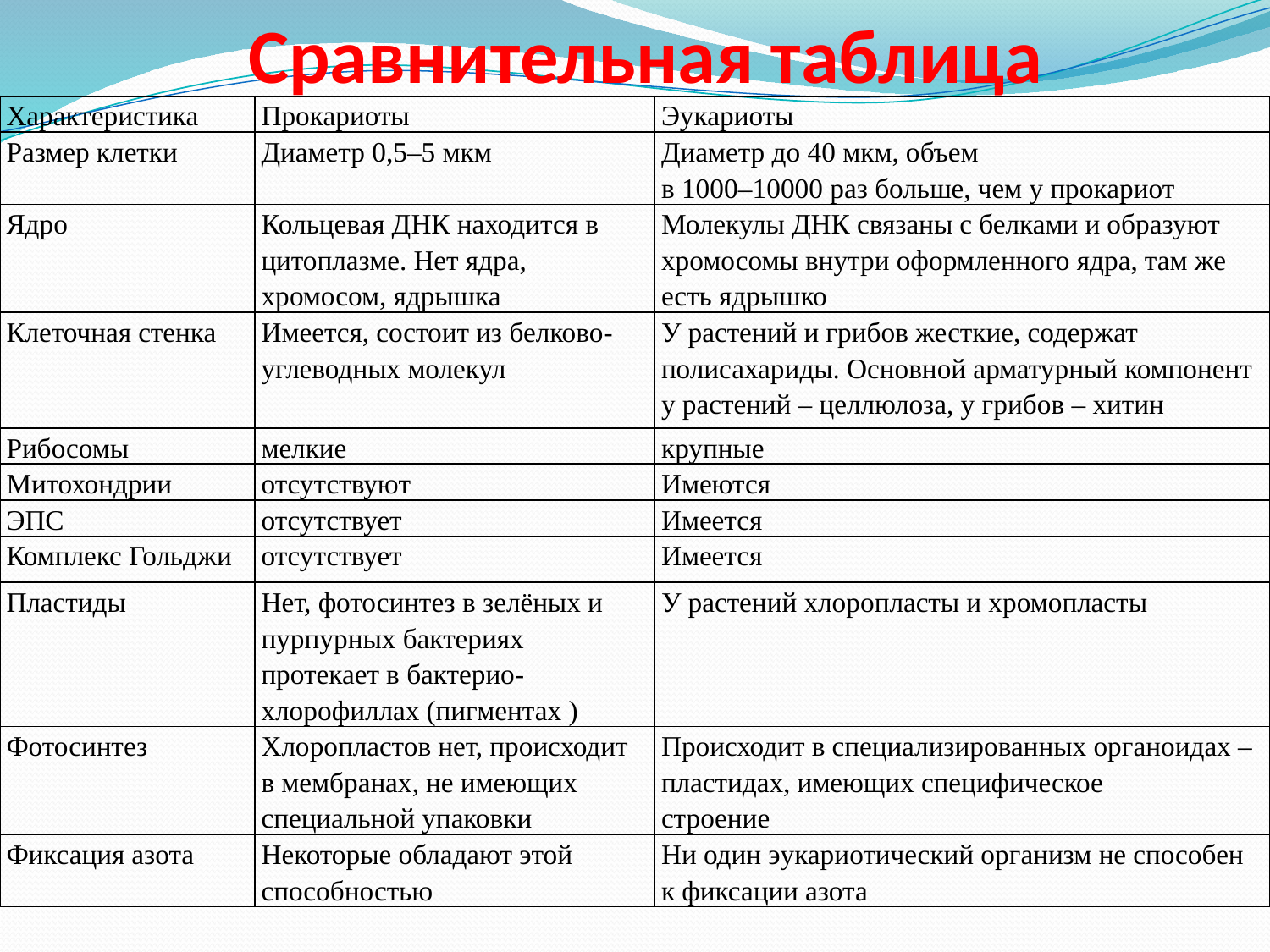

# Сравнительная таблица
| Характеристика | Прокариоты | Эукариоты |
| --- | --- | --- |
| Размер клетки | Диаметр 0,5–5 мкм | Диаметр до 40 мкм, объем в 1000–10000 раз больше, чем у прокариот |
| Ядро | Кольцевая ДНК находится в цитоплазме. Нет ядра, хромосом, ядрышка | Молекулы ДНК связаны с белками и образуют хромосомы внутри оформленного ядра, там же есть ядрышко |
| Клеточная стенка | Имеется, состоит из белково- углеводных молекул | У растений и грибов жесткие, содержат полисахариды. Основной арматурный компонент у растений – целлюлоза, у грибов – хитин |
| Рибосомы | мелкие | крупные |
| Митохондрии | отсутствуют | Имеются |
| ЭПС | отсутствует | Имеется |
| Комплекс Гольджи | отсутствует | Имеется |
| Пластиды | Нет, фотосинтез в зелёных и пурпурных бактериях протекает в бактерио- хлорофиллах (пигментах ) | У растений хлоропласты и хромопласты |
| Фотосинтез | Хлоропластов нет, происходит в мембранах, не имеющих специальной упаковки | Происходит в специализированных органоидах – пластидах, имеющих специфическое строение |
| Фиксация азота | Некоторые обладают этой способностью | Ни один эукариотический организм не способен к фиксации азота |